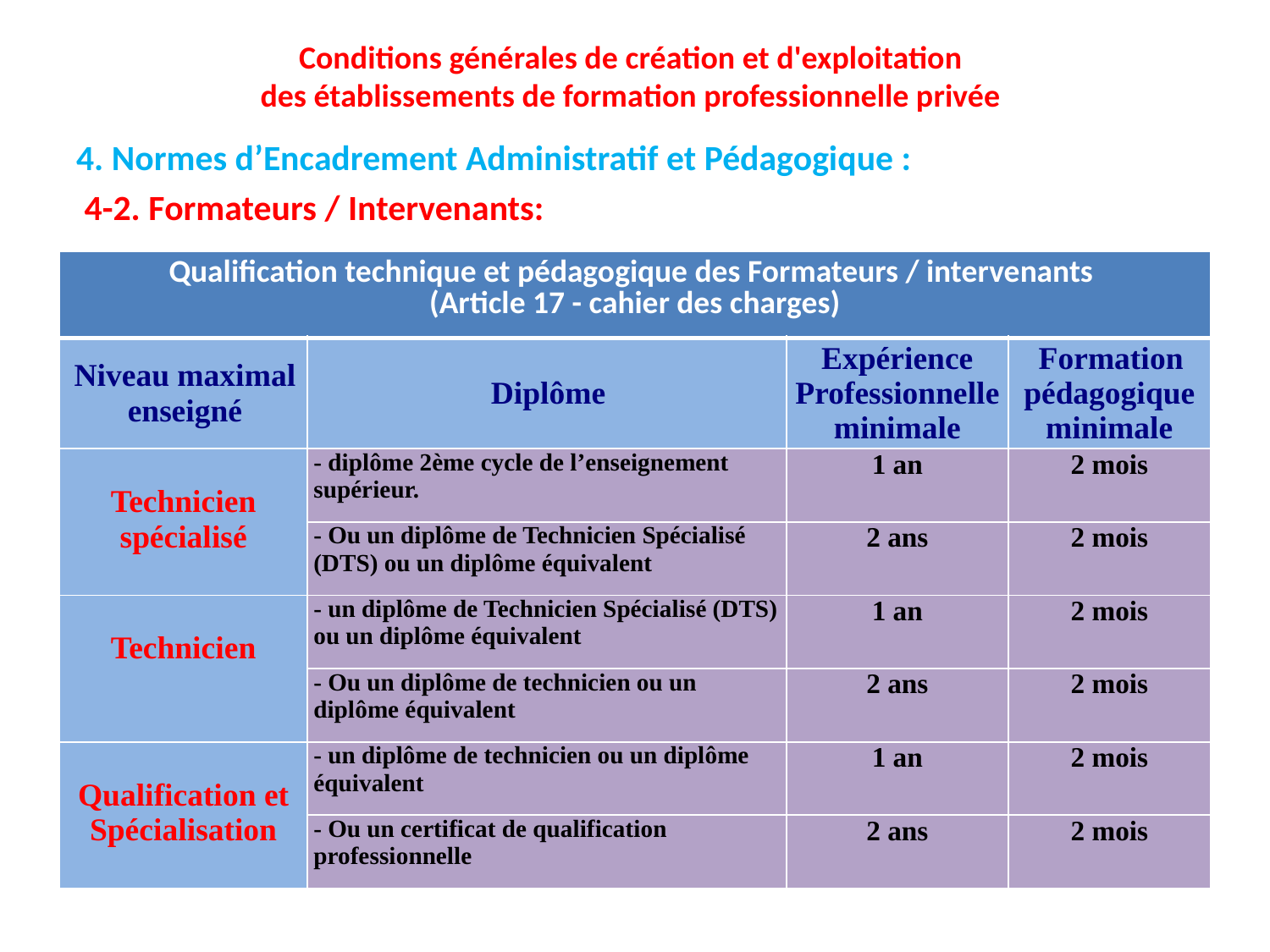

# Conditions générales de création et d'exploitation des établissements de formation professionnelle privée
4. Normes d’Encadrement Administratif et Pédagogique :
 4-2. Formateurs / Intervenants:
| Qualification technique et pédagogique des Formateurs / intervenants (Article 17 - cahier des charges) |  |  |  |
| --- | --- | --- | --- |
| Niveau maximal enseigné | Diplôme | Expérience Professionnelle minimale | Formation pédagogique minimale |
| Technicien spécialisé | - diplôme 2ème cycle de l’enseignement supérieur. | 1 an | 2 mois |
|  | - Ou un diplôme de Technicien Spécialisé (DTS) ou un diplôme équivalent | 2 ans | 2 mois |
| Technicien | - un diplôme de Technicien Spécialisé (DTS) ou un diplôme équivalent | 1 an | 2 mois |
|  | - Ou un diplôme de technicien ou un diplôme équivalent | 2 ans | 2 mois |
| Qualification et Spécialisation | - un diplôme de technicien ou un diplôme équivalent | 1 an | 2 mois |
|  | - Ou un certificat de qualification professionnelle | 2 ans | 2 mois |